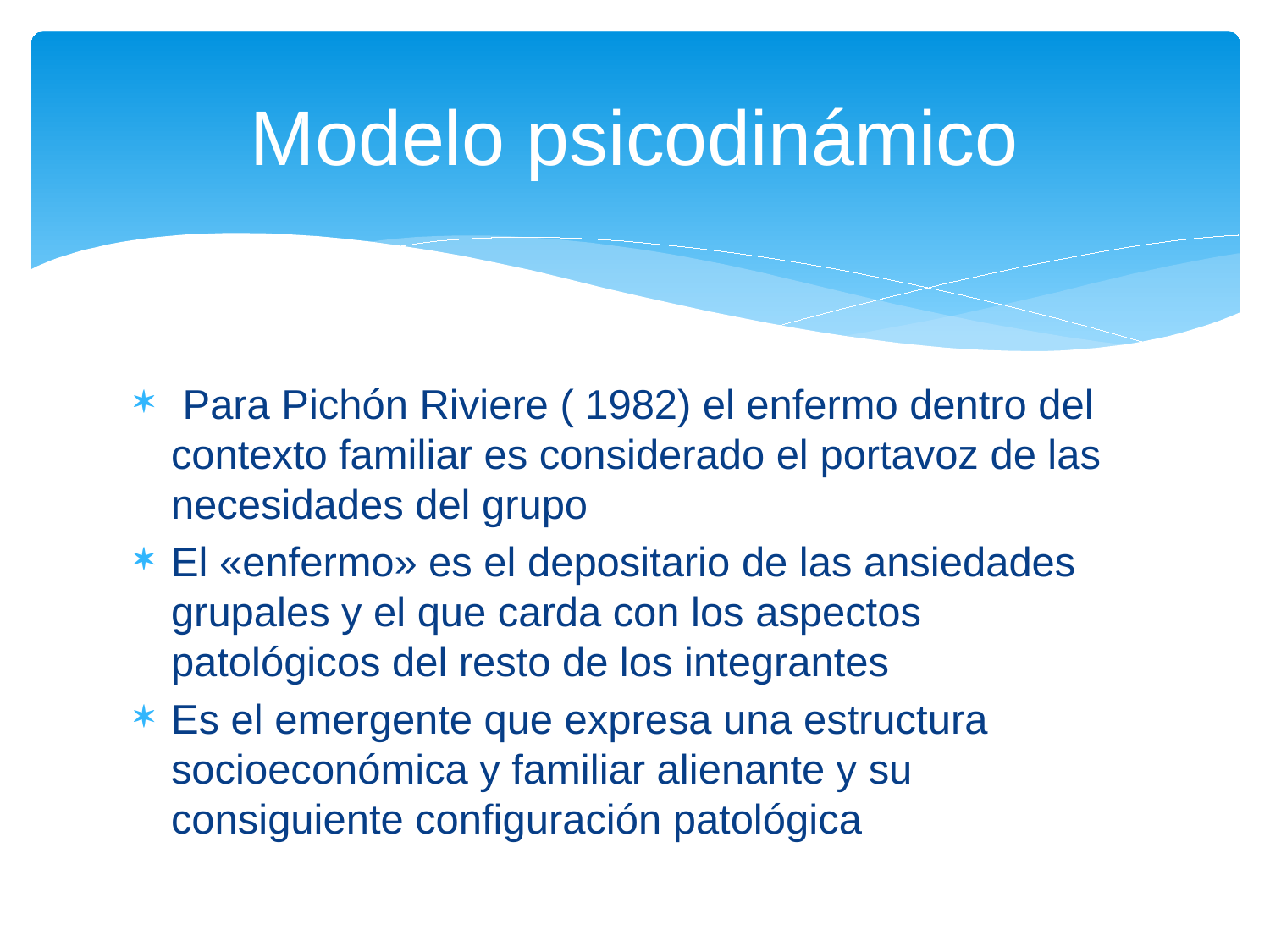

# Modelo psicodinámico
 Para Pichón Riviere ( 1982) el enfermo dentro del contexto familiar es considerado el portavoz de las necesidades del grupo
El «enfermo» es el depositario de las ansiedades grupales y el que carda con los aspectos patológicos del resto de los integrantes
Es el emergente que expresa una estructura socioeconómica y familiar alienante y su consiguiente configuración patológica